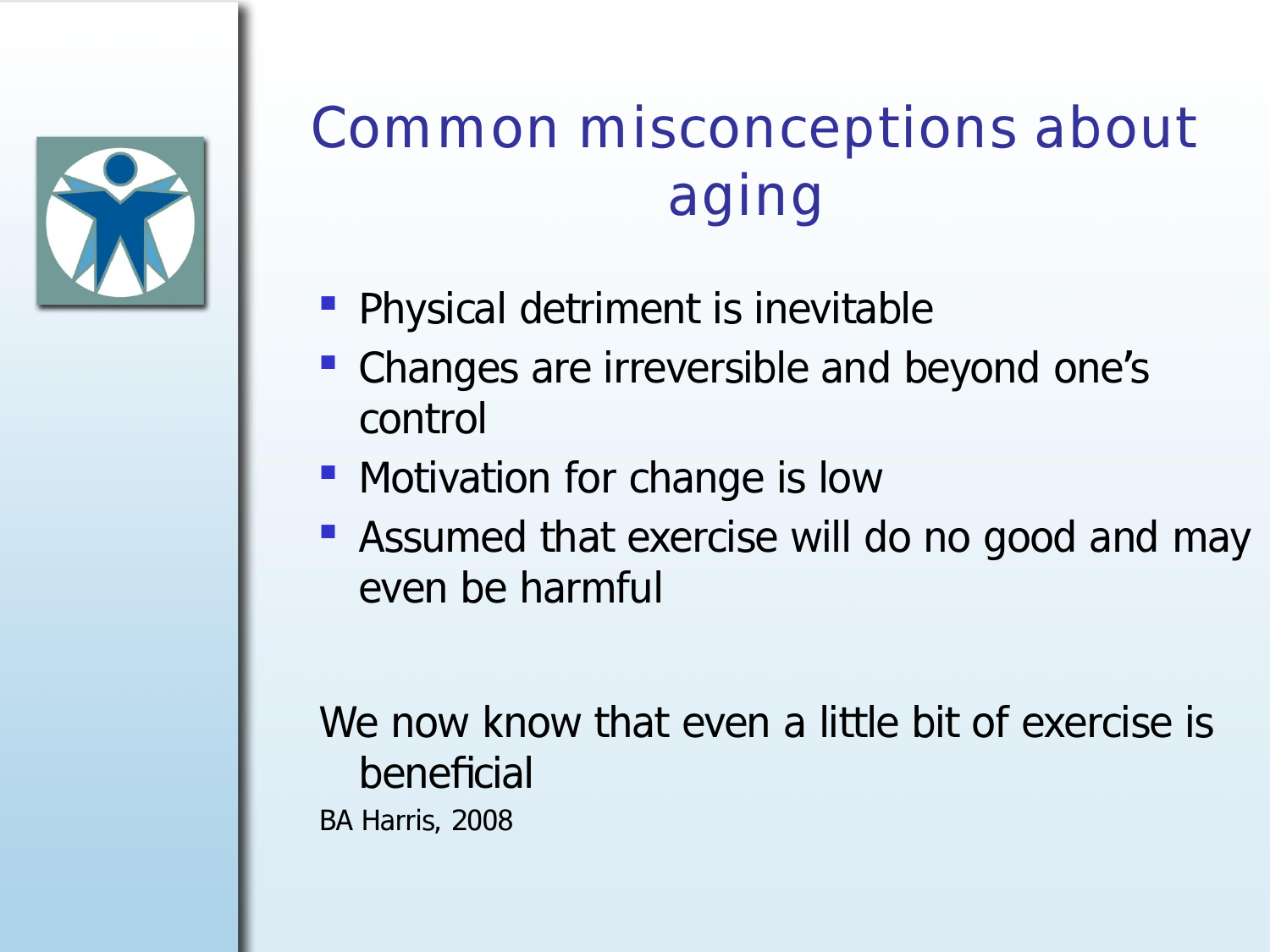

# Common misconceptions about aging
Physical detriment is inevitable
Changes are irreversible and beyond one’s control
Motivation for change is low
Assumed that exercise will do no good and may even be harmful

We now know that even a little bit of exercise is beneficial
BA Harris, 2008